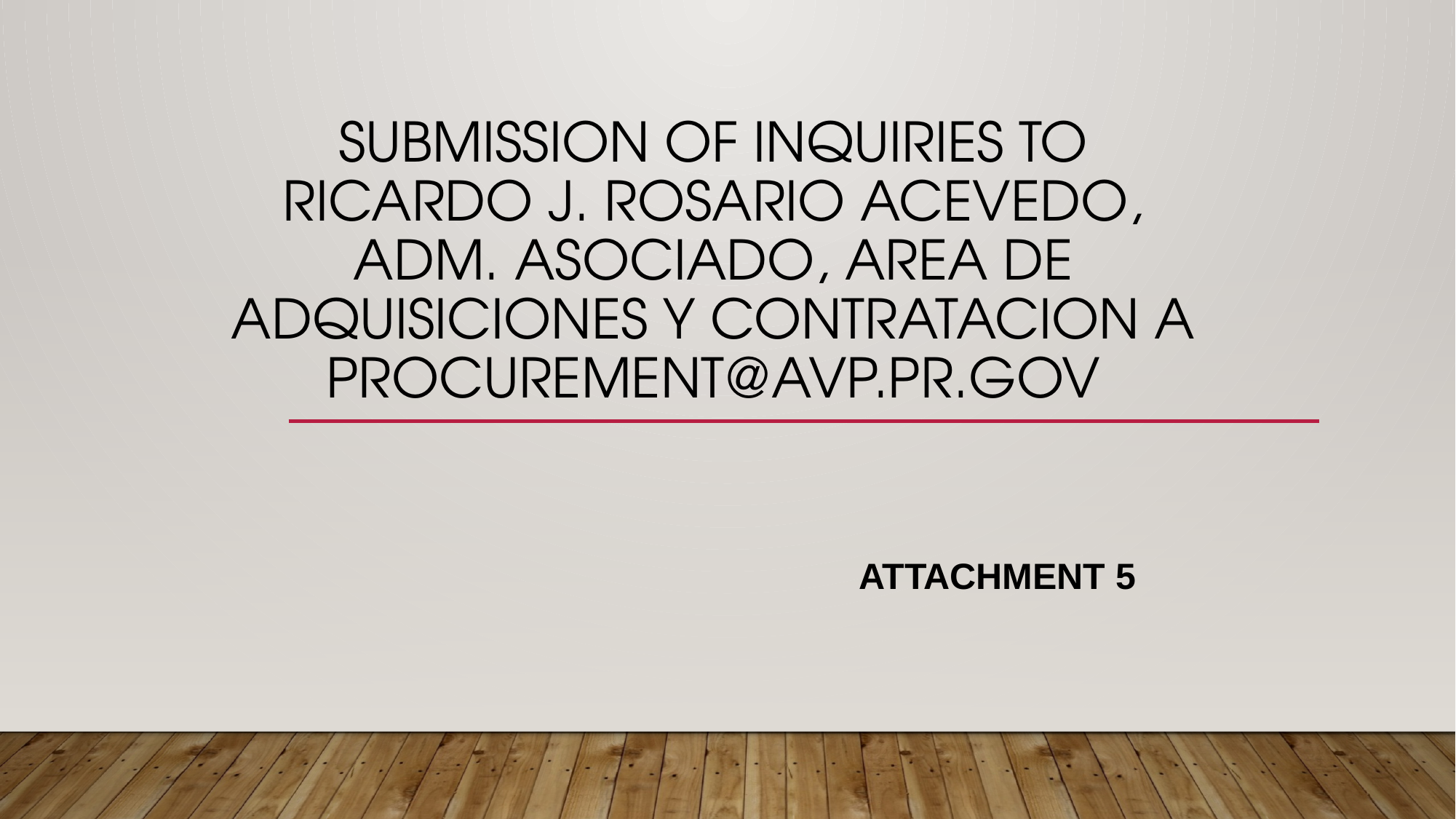

# Submission of Inquiries to Ricardo J. Rosario Acevedo, ADM. asOCIADO, AREA DE ADQUISICIONES Y CONTRATACION A PROCUREMENT@AVP.PR.GOV
Attachment 5